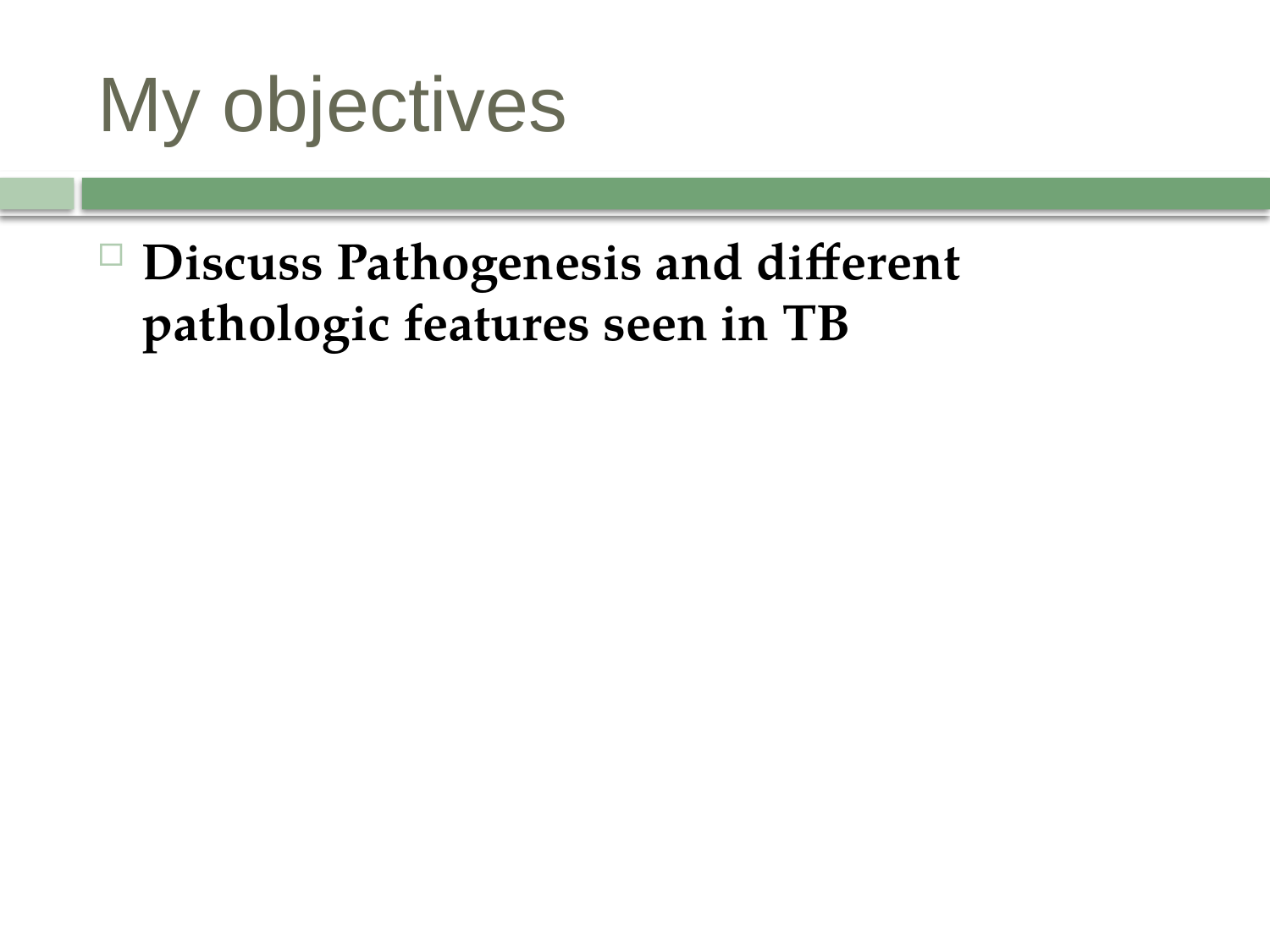

# My objectives
Discuss Pathogenesis and different pathologic features seen in TB